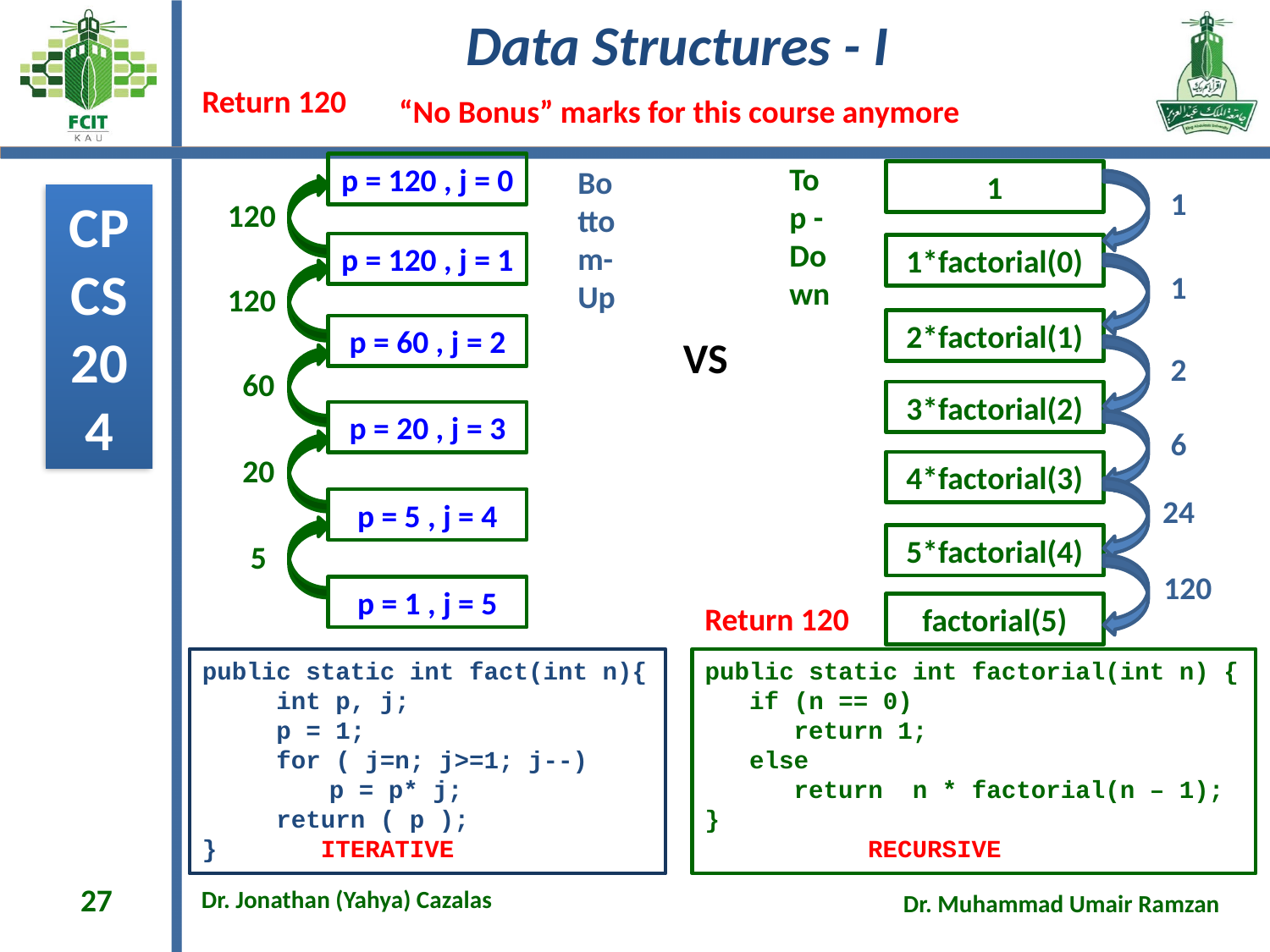

Return 120
Top - Down
p = 120 , j = 0
Bottom-Up
1

1
120
p = 120 , j = 1
1*factorial(0)

1
120
2*factorial(1)
p = 60 , j = 2
VS

2

60
3*factorial(2)
p = 20 , j = 3

6

20
4*factorial(3)

24
p = 5 , j = 4

5*factorial(4)
5

120
p = 1 , j = 5
Return 120
factorial(5)
public static int fact(int n){
     int p, j;
     p = 1;
     for ( j=n; j>=1; j--)
	p = p* j;
     return ( p );
}       ITERATIVE

public static int factorial(int n) {
   if (n == 0)
      return 1;
   else
      return  n * factorial(n – 1);
}
           RECURSIVE
27